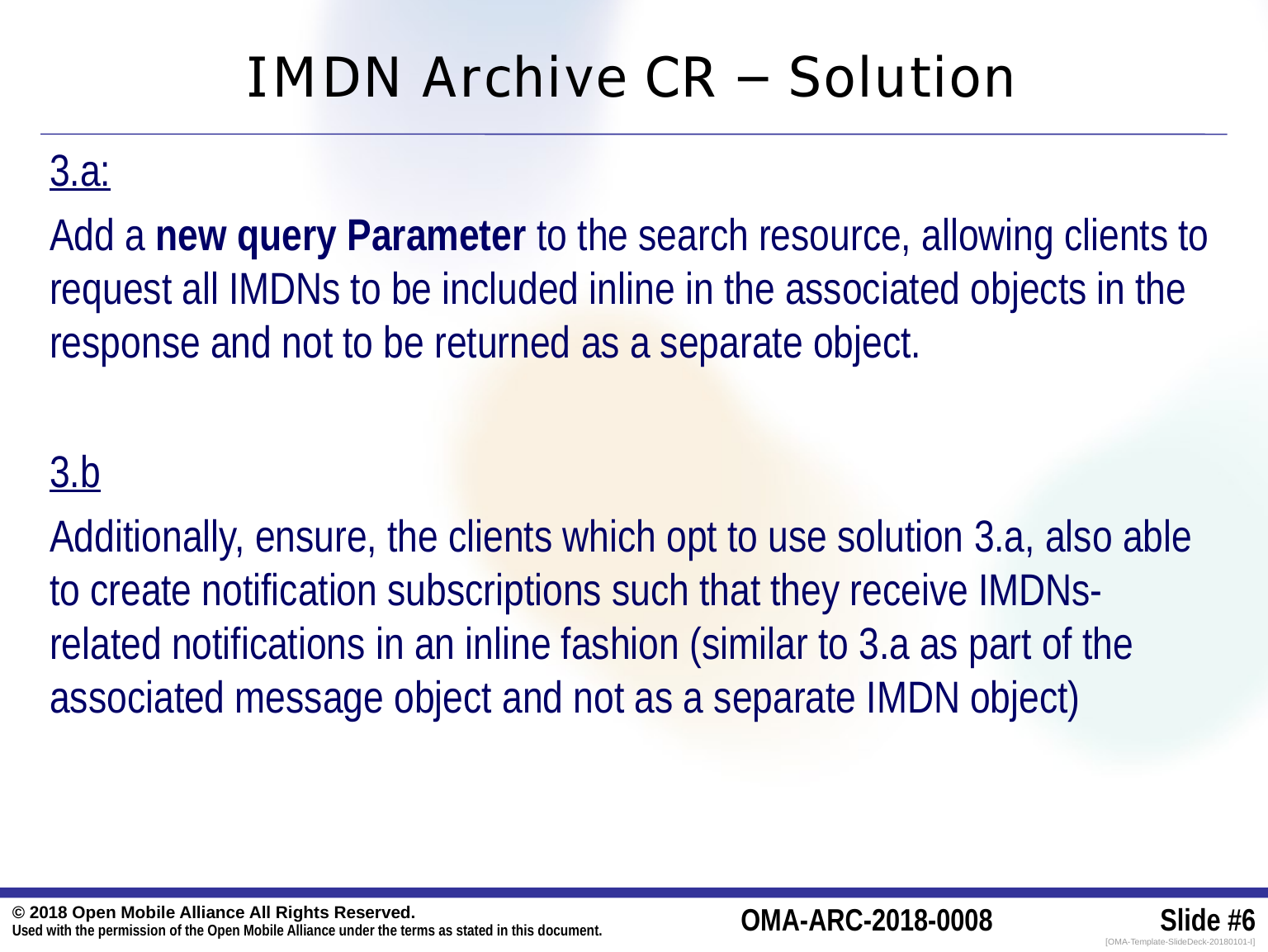

# IMDN Archive CR – Solution
3.a:
Add a new query Parameter to the search resource, allowing clients to request all IMDNs to be included inline in the associated objects in the response and not to be returned as a separate object.

3.b
Additionally, ensure, the clients which opt to use solution 3.a, also able to create notification subscriptions such that they receive IMDNs-related notifications in an inline fashion (similar to 3.a as part of the associated message object and not as a separate IMDN object)